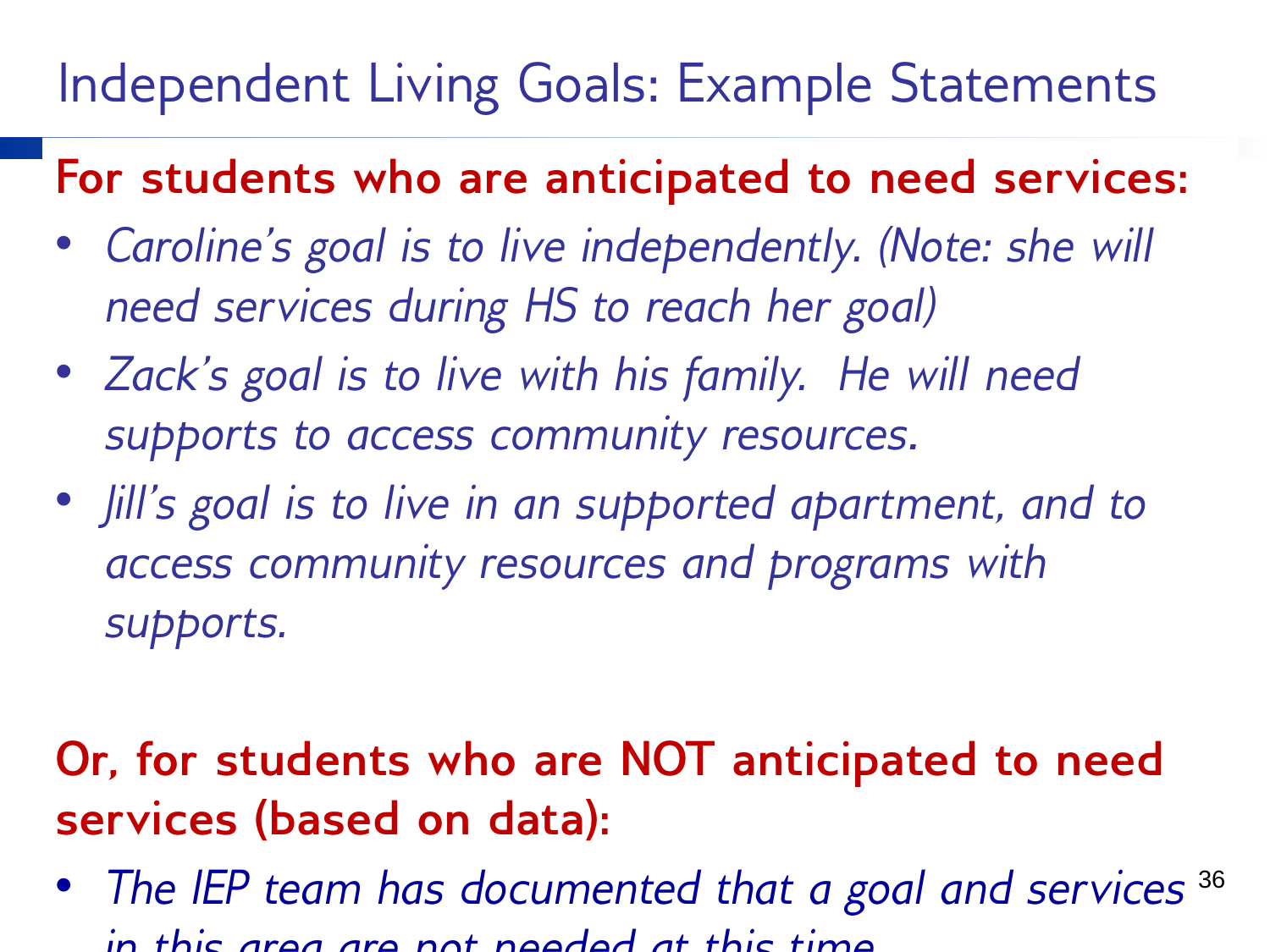

# Independent Living Goals: Example Statements
For students who are anticipated to need services:
Caroline’s goal is to live independently. (Note: she will need services during HS to reach her goal)
Zack’s goal is to live with his family.  He will need supports to access community resources.
Jill’s goal is to live in an supported apartment, and to access community resources and programs with supports.

Or, for students who are NOT anticipated to need services (based on data):
The IEP team has documented that a goal and services in this area are not needed at this time.

36